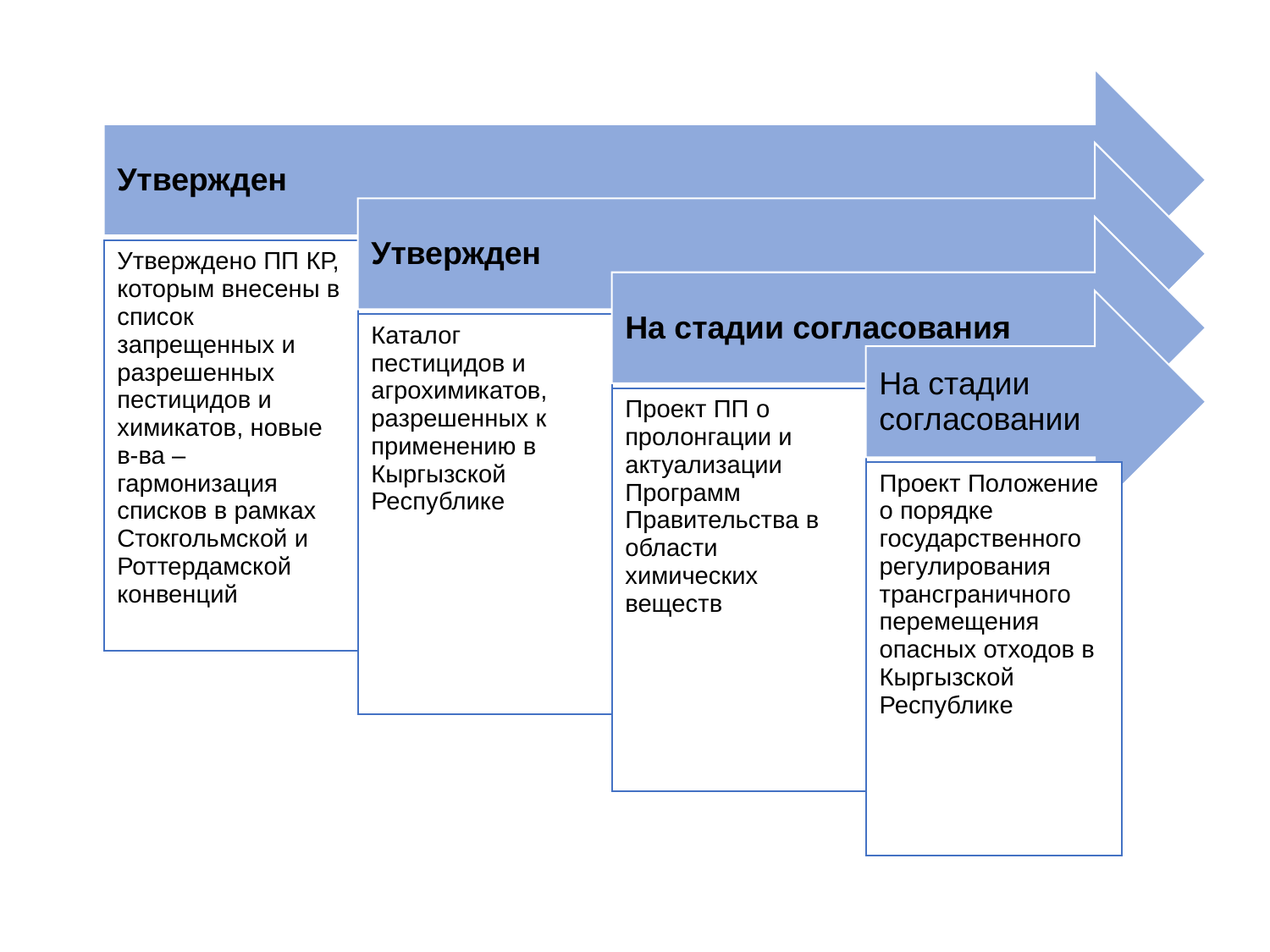

Утвержден
Утверждено ПП КР, которым внесены в список запрещенных и разрешенных пестицидов и химикатов, новые в-ва – гармонизация списков в рамках Стокгольмской и Роттердамской конвенций
Утвержден
Каталог пестицидов и агрохимикатов, разрешенных к применению в Кыргызской Республике
На стадии согласования
Проект ПП о пролонгации и актуализации Программ Правительства в области химических веществ
На стадии согласовании
Проект Положение о порядке государственного регулирования трансграничного перемещения опасных отходов в Кыргызской Республике